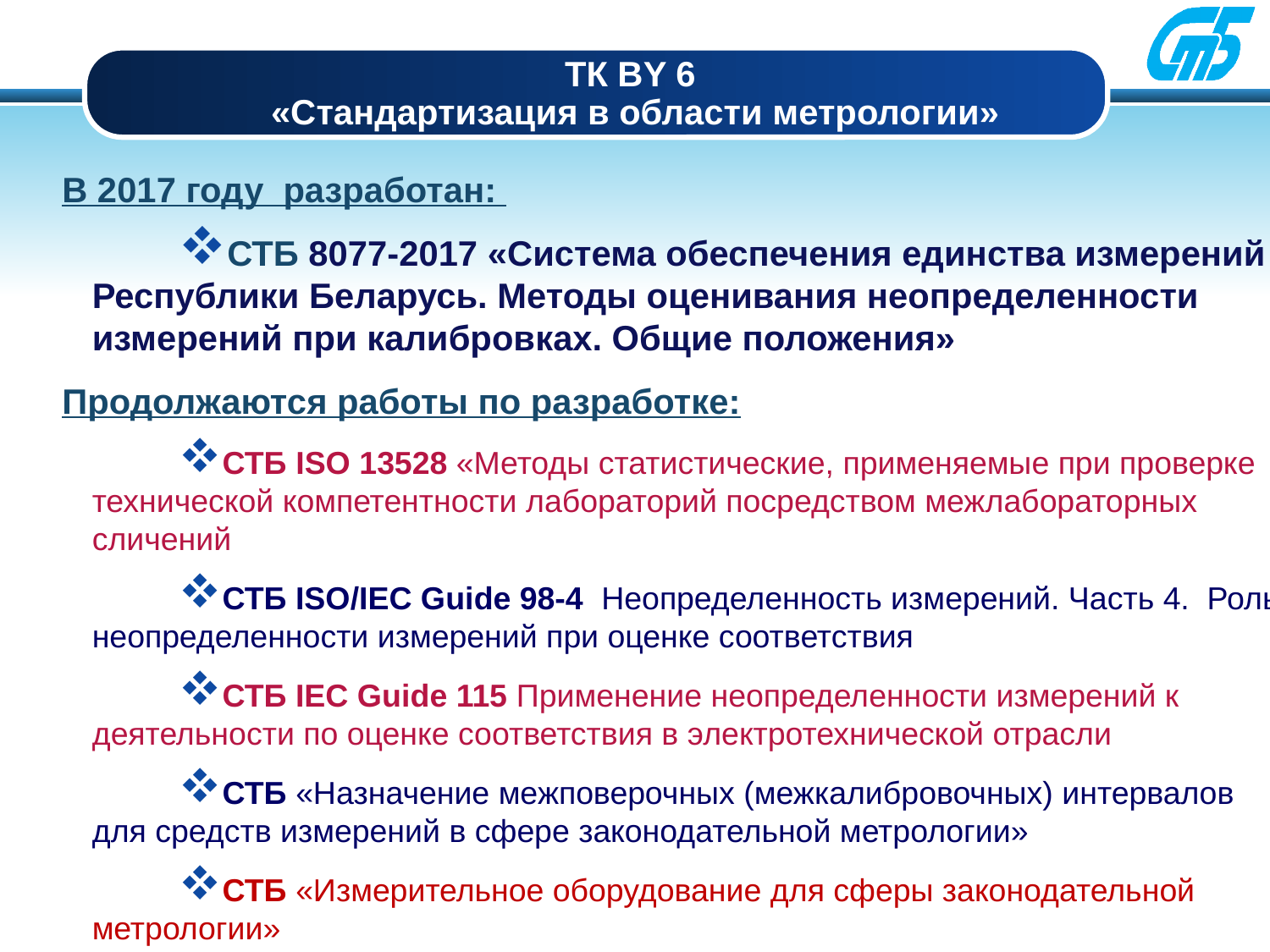

ТК BY 6
«Стандартизация в области метрологии»
В 2017 году  разработан:
СТБ 8077-2017 «Система обеспечения единства измерений Республики Беларусь. Методы оценивания неопределенности измерений при калибровках. Общие положения»
Продолжаются работы по разработке:
СТБ ISO 13528 «Методы статистические, применяемые при проверке технической компетентности лабораторий посредством межлабораторных сличений
СТБ ISO/IEC Guide 98-4  Неопределенность измерений. Часть 4.  Роль неопределенности измерений при оценке соответствия
СТБ IEC Guide 115 Применение неопределенности измерений к деятельности по оценке соответствия в электротехнической отрасли
СТБ «Назначение межповерочных (межкалибровочных) интервалов для средств измерений в сфере законодательной метрологии»
СТБ «Измерительное оборудование для сферы законодательной метрологии»